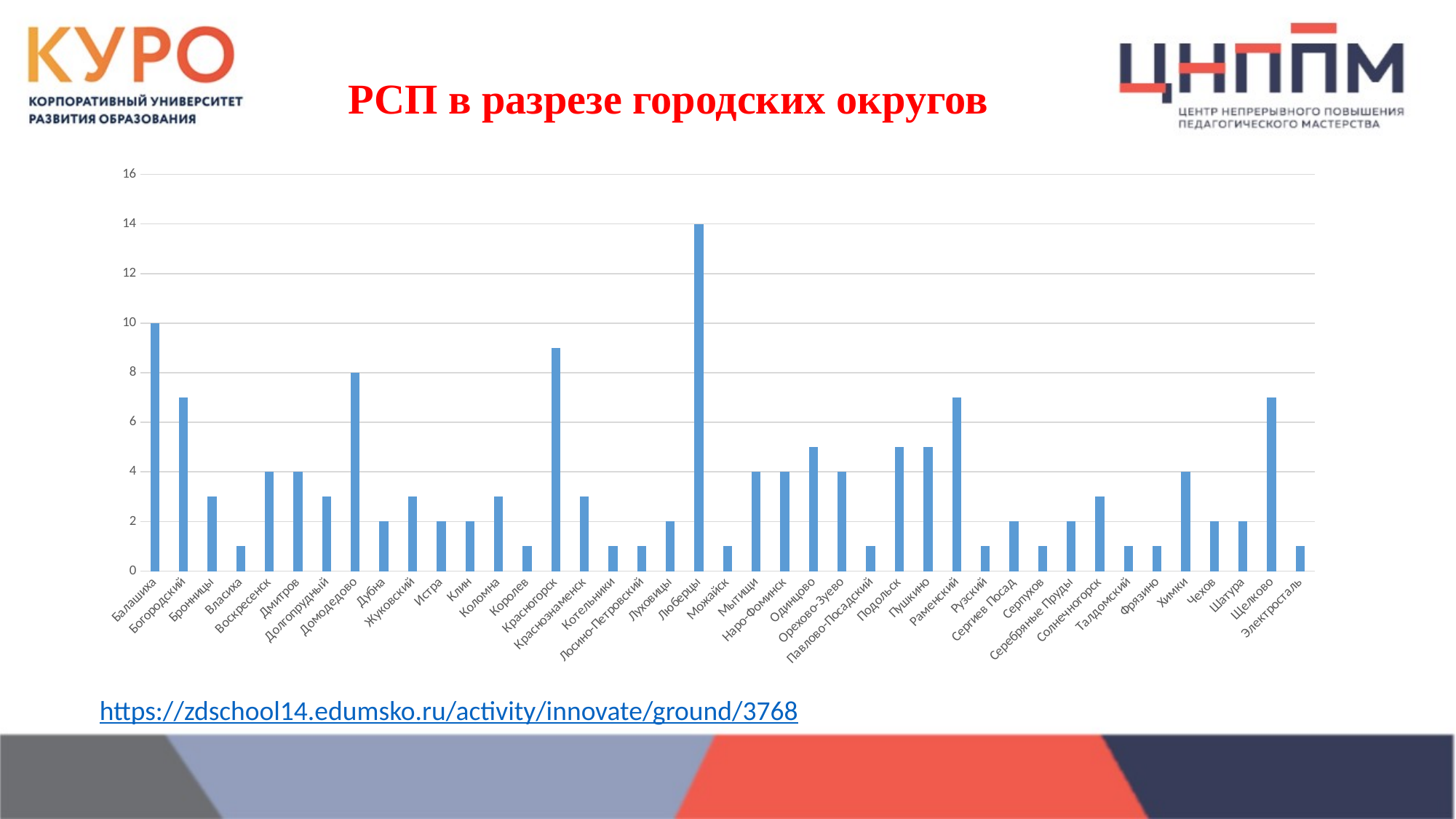

# РСП в разрезе городских округов

### Chart

| Category |  |
|---|---|
| Балашиха | 10.0 |
| Богородский | 7.0 |
| Бронницы | 3.0 |
| Власиха | 1.0 |
| Воскресенск | 4.0 |
| Дмитров | 4.0 |
| Долгопрудный | 3.0 |
| Домодедово | 8.0 |
| Дубна | 2.0 |
| Жуковский | 3.0 |
| Истра | 2.0 |
| Клин | 2.0 |
| Коломна | 3.0 |
| Королев | 1.0 |
| Красногорск | 9.0 |
| Краснознаменск | 3.0 |
| Котельники | 1.0 |
| Лосино-Петровский | 1.0 |
| Луховицы | 2.0 |
| Люберцы | 14.0 |
| Можайск | 1.0 |
| Мытищи | 4.0 |
| Наро-Фоминск | 4.0 |
| Одинцово | 5.0 |
| Орехово-Зуево | 4.0 |
| Павлово-Посадский | 1.0 |
| Подольск | 5.0 |
| Пушкино | 5.0 |
| Раменский | 7.0 |
| Рузский | 1.0 |
| Сергиев Посад | 2.0 |
| Серпухов | 1.0 |
| Серебряные Пруды | 2.0 |
| Солнечногорск | 3.0 |
| Талдомский | 1.0 |
| Фрязино | 1.0 |
| Химки | 4.0 |
| Чехов | 2.0 |
| Шатура | 2.0 |
| Щелково | 7.0 |
| Электросталь | 1.0 |
https://zdschool14.edumsko.ru/activity/innovate/ground/3768